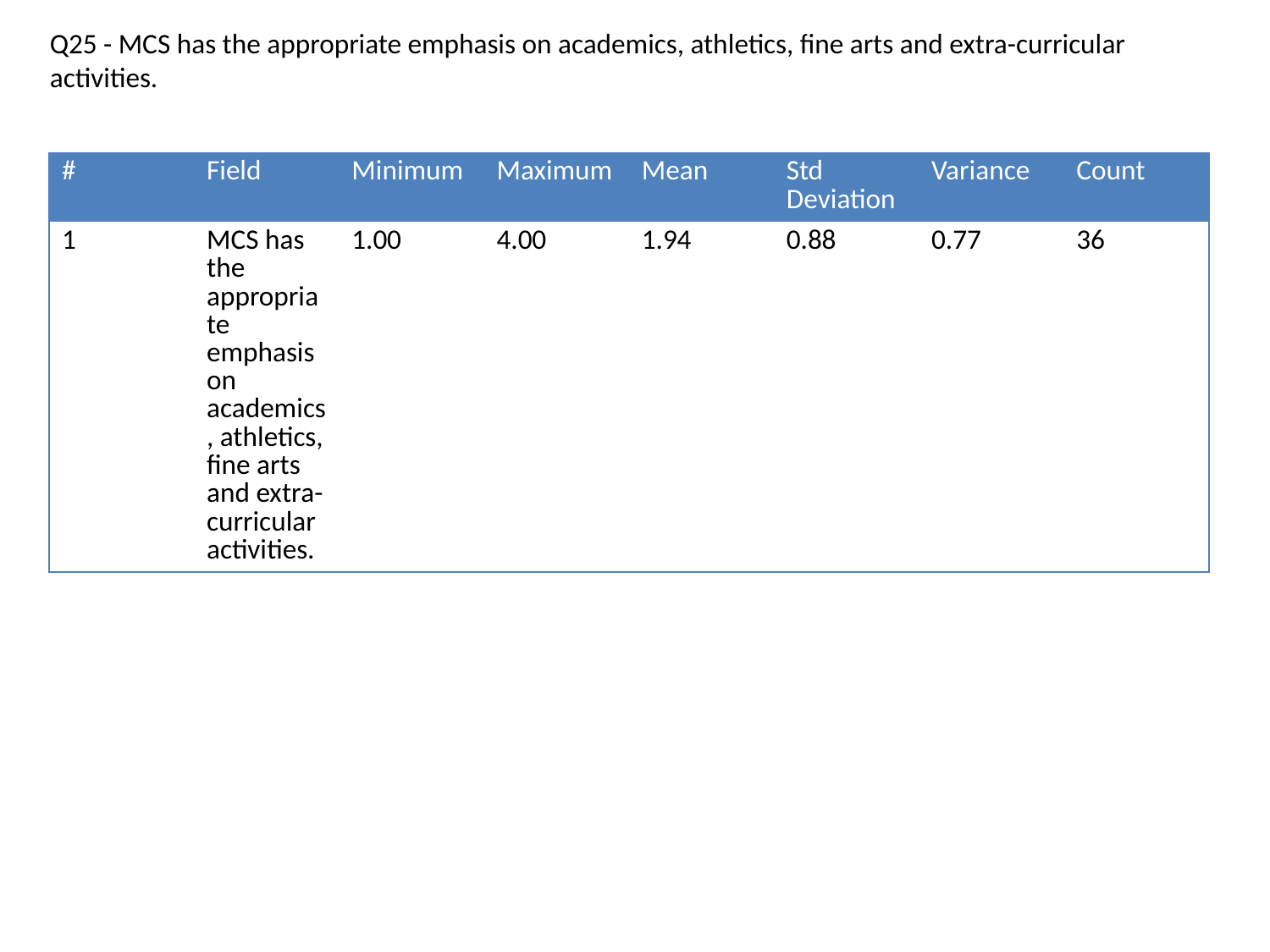

Q25 - MCS has the appropriate emphasis on academics, athletics, fine arts and extra-curricular activities.
| # | Field | Minimum | Maximum | Mean | Std Deviation | Variance | Count |
| --- | --- | --- | --- | --- | --- | --- | --- |
| 1 | MCS has the appropriate emphasis on academics, athletics, fine arts and extra-curricular activities. | 1.00 | 4.00 | 1.94 | 0.88 | 0.77 | 36 |